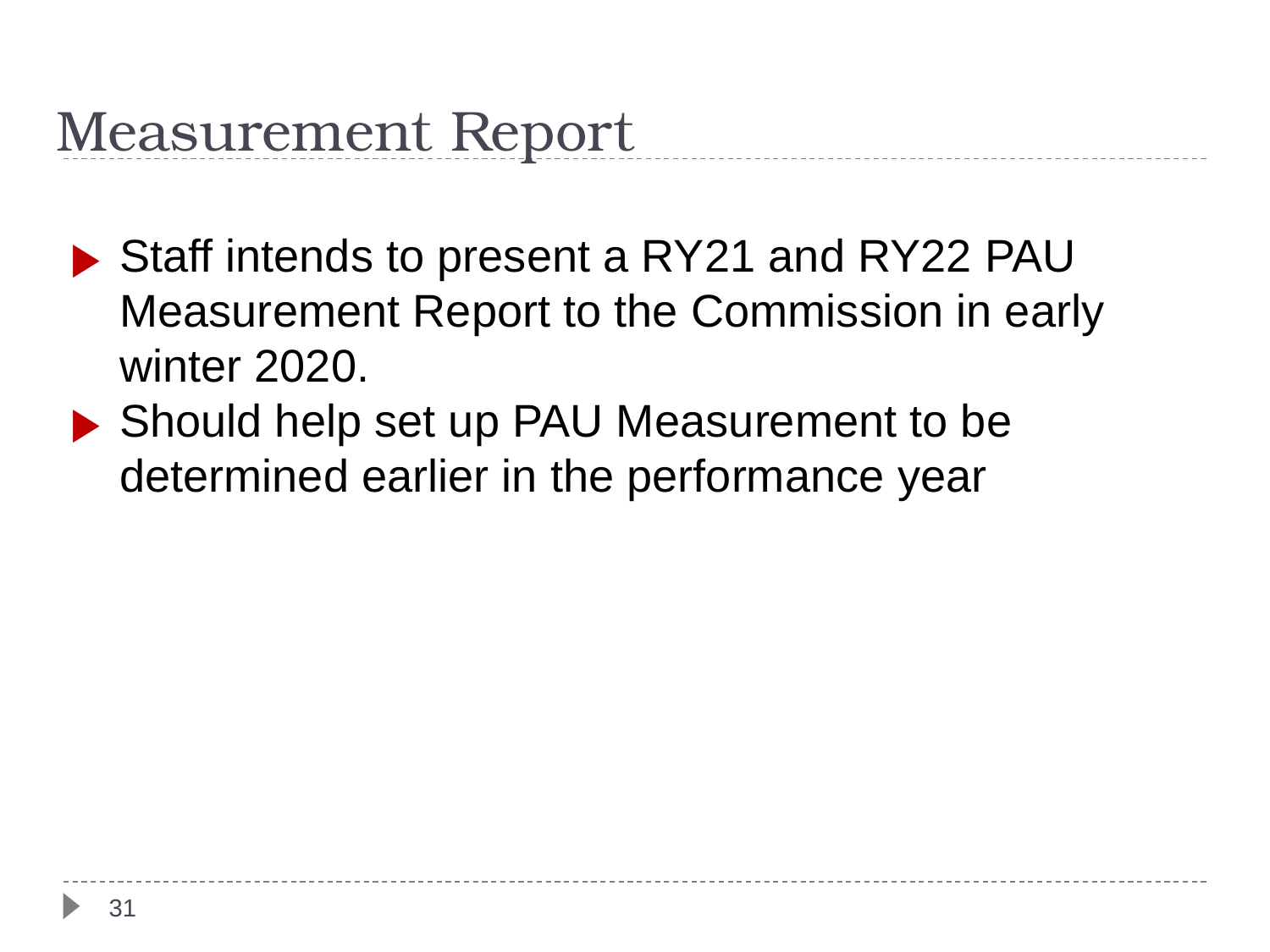

# Measurement Report
Staff intends to present a RY21 and RY22 PAU Measurement Report to the Commission in early winter 2020.
Should help set up PAU Measurement to be determined earlier in the performance year
31